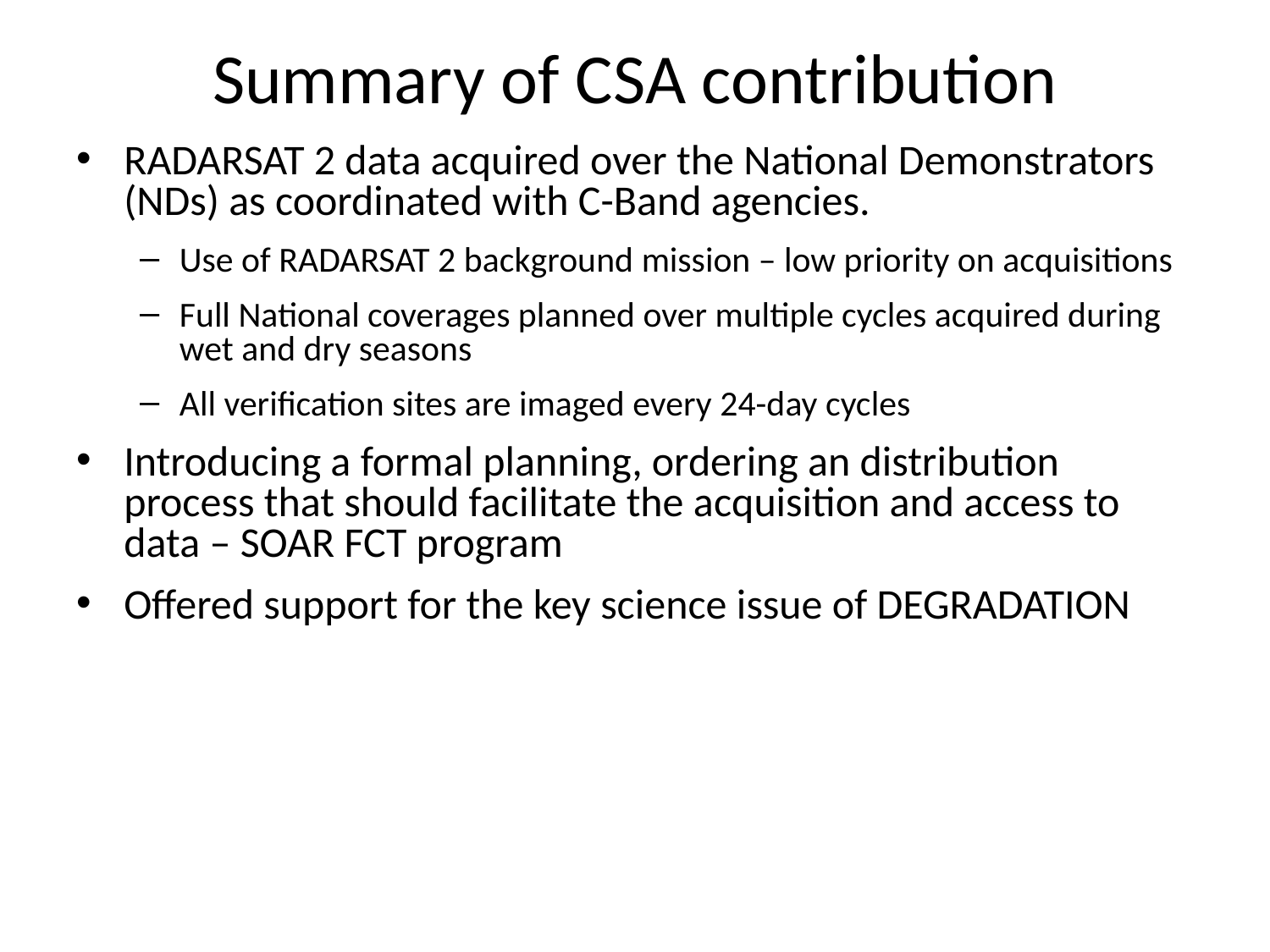

# Summary of CSA contribution
RADARSAT 2 data acquired over the National Demonstrators (NDs) as coordinated with C-Band agencies.
Use of RADARSAT 2 background mission – low priority on acquisitions
Full National coverages planned over multiple cycles acquired during wet and dry seasons
All verification sites are imaged every 24-day cycles
Introducing a formal planning, ordering an distribution process that should facilitate the acquisition and access to data – SOAR FCT program
Offered support for the key science issue of DEGRADATION